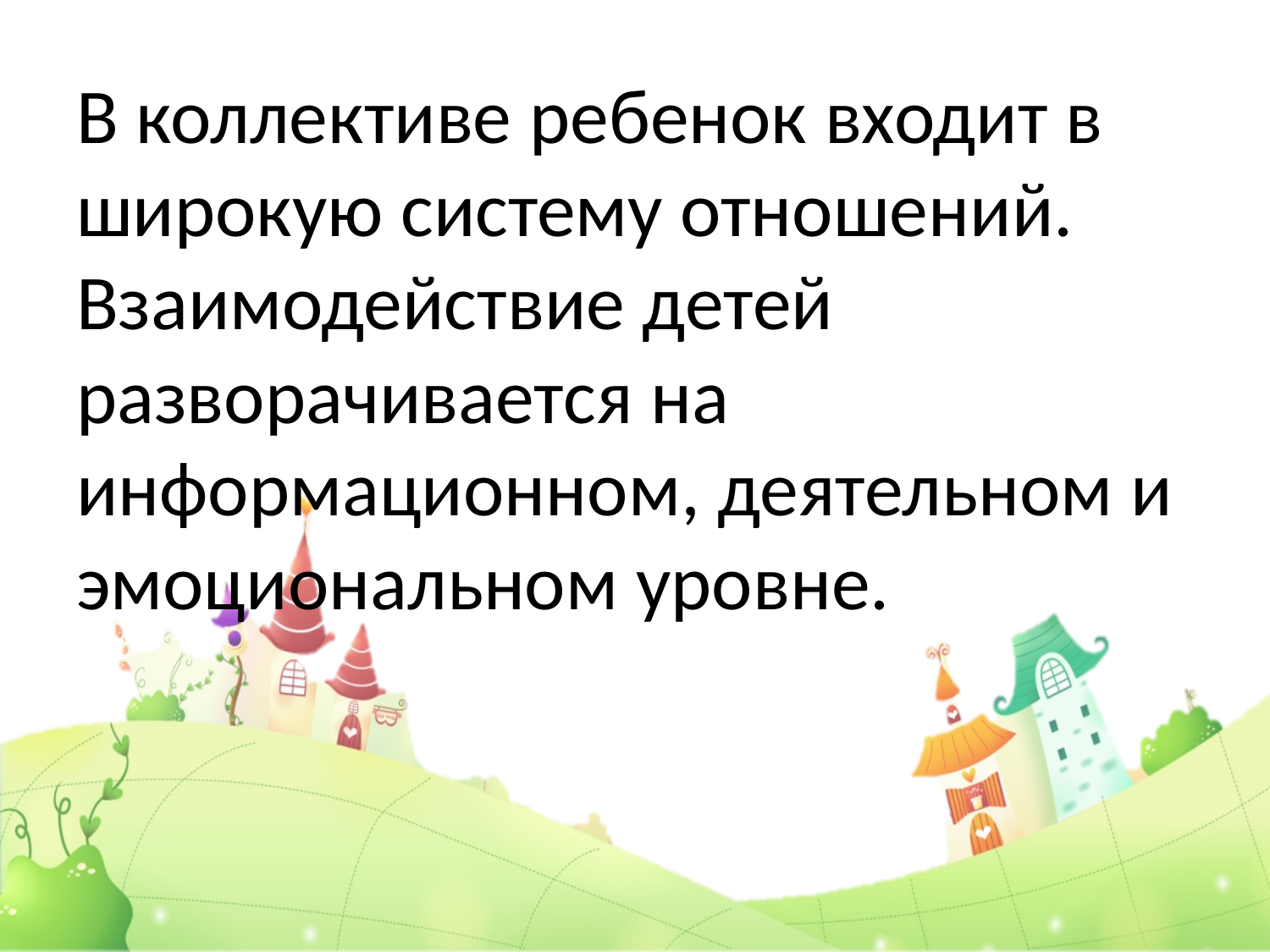

# В коллективе ребенок входит в широкую систему отношений. Взаимодействие детей разворачивается на информационном, деятельном и эмоциональном уровне.